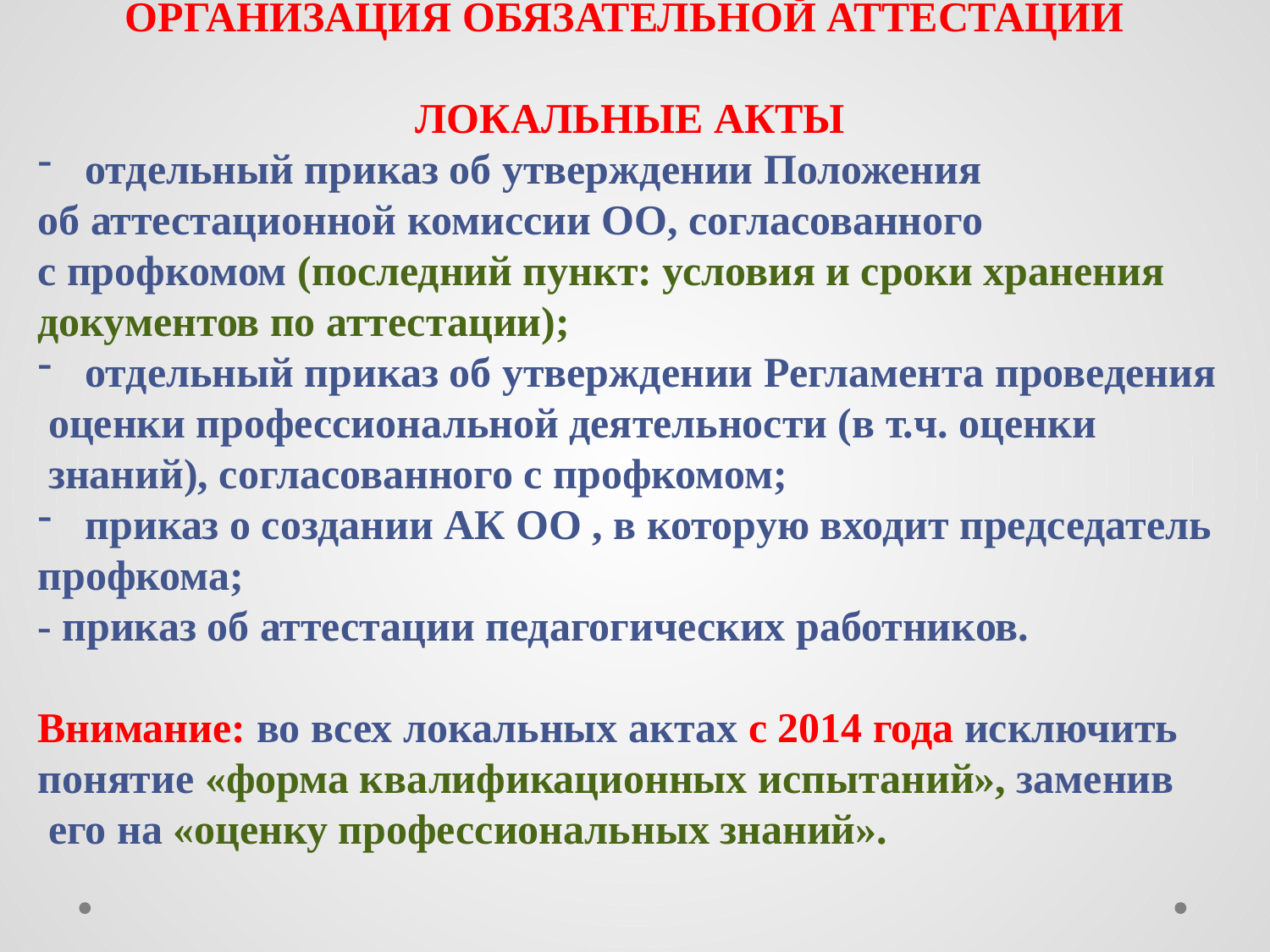

ОРГАНИЗАЦИЯ ОБЯЗАТЕЛЬНОЙ АТТЕСТАЦИИ

ЛОКАЛЬНЫЕ АКТЫ
отдельный приказ об утверждении Положения
об аттестационной комиссии ОО, согласованного
с профкомом (последний пункт: условия и сроки хранения
документов по аттестации);
отдельный приказ об утверждении Регламента проведения
 оценки профессиональной деятельности (в т.ч. оценки
 знаний), согласованного с профкомом;
приказ о создании АК ОО , в которую входит председатель
профкома;
- приказ об аттестации педагогических работников.

Внимание: во всех локальных актах с 2014 года исключить
понятие «форма квалификационных испытаний», заменив
 его на «оценку профессиональных знаний».